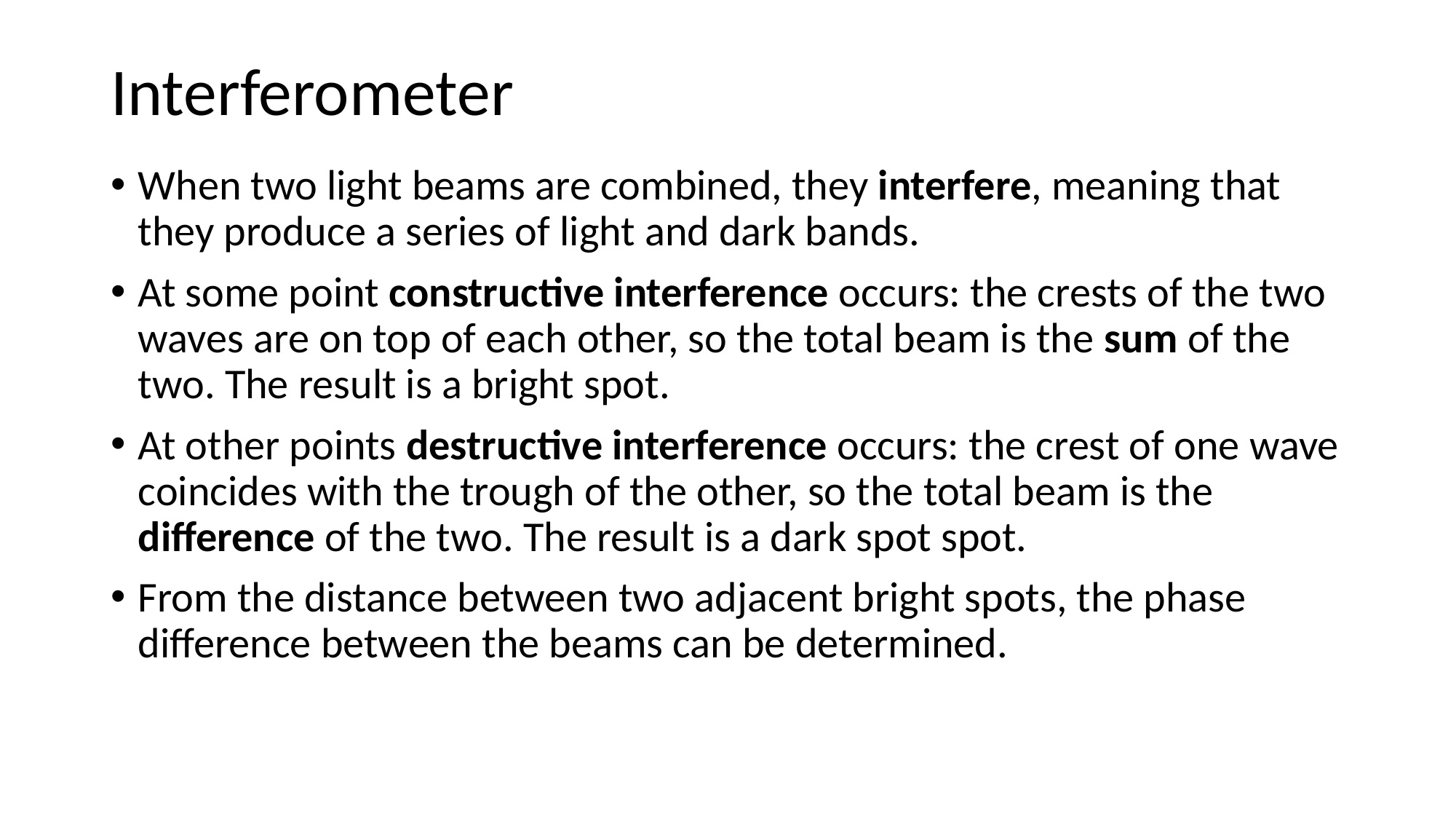

# Interferometer
When two light beams are combined, they interfere, meaning that they produce a series of light and dark bands.
At some point constructive interference occurs: the crests of the two waves are on top of each other, so the total beam is the sum of the two. The result is a bright spot.
At other points destructive interference occurs: the crest of one wave coincides with the trough of the other, so the total beam is the difference of the two. The result is a dark spot spot.
From the distance between two adjacent bright spots, the phase difference between the beams can be determined.